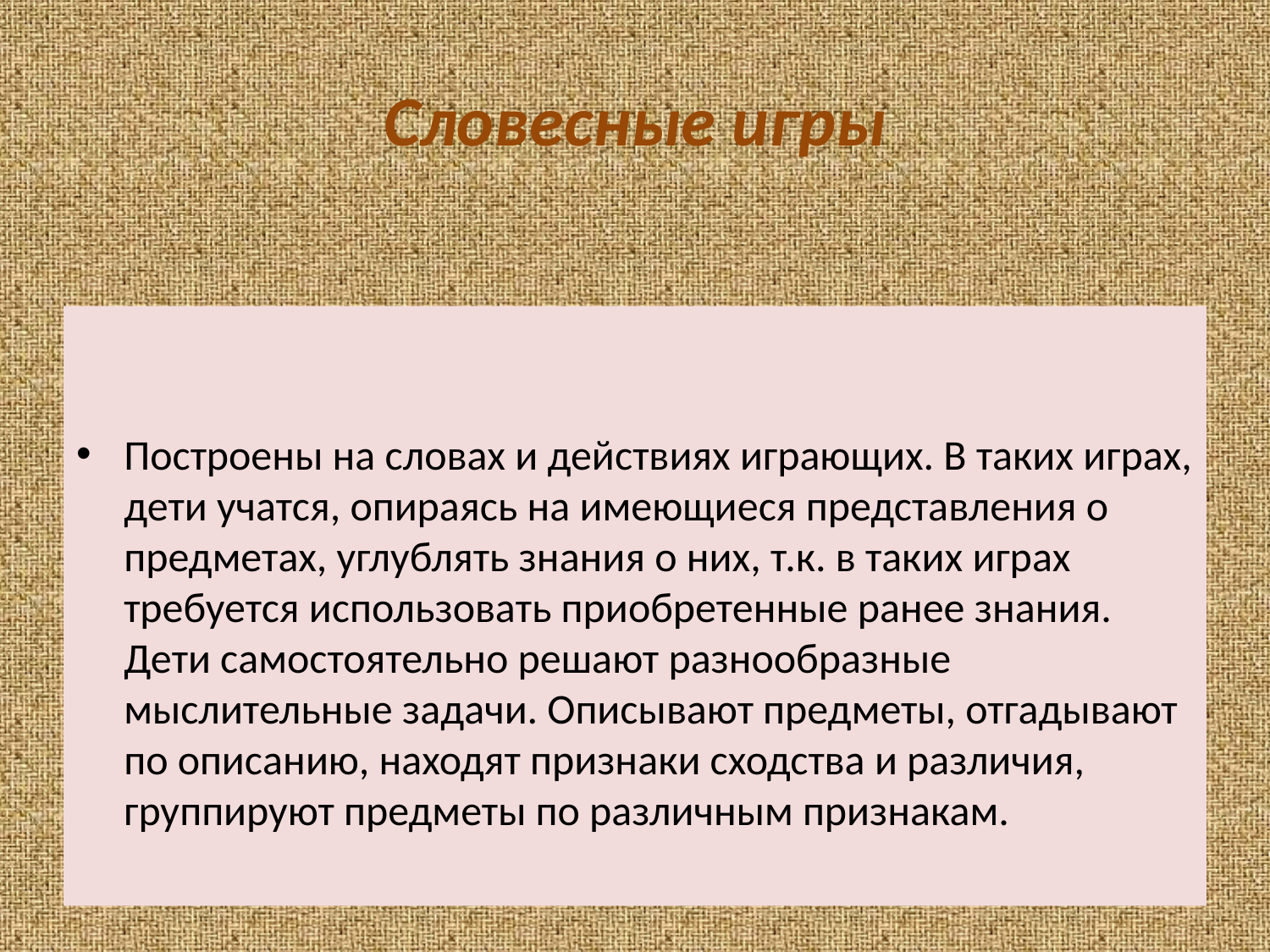

# Словесные игры

Построены на словах и действиях играющих. В таких играх, дети учатся, опираясь на имеющиеся представления о предметах, углублять знания о них, т.к. в таких играх требуется использовать приобретенные ранее знания. Дети самостоятельно решают разнообразные мыслительные задачи. Описывают предметы, отгадывают по описанию, находят признаки сходства и различия, группируют предметы по различным признакам.